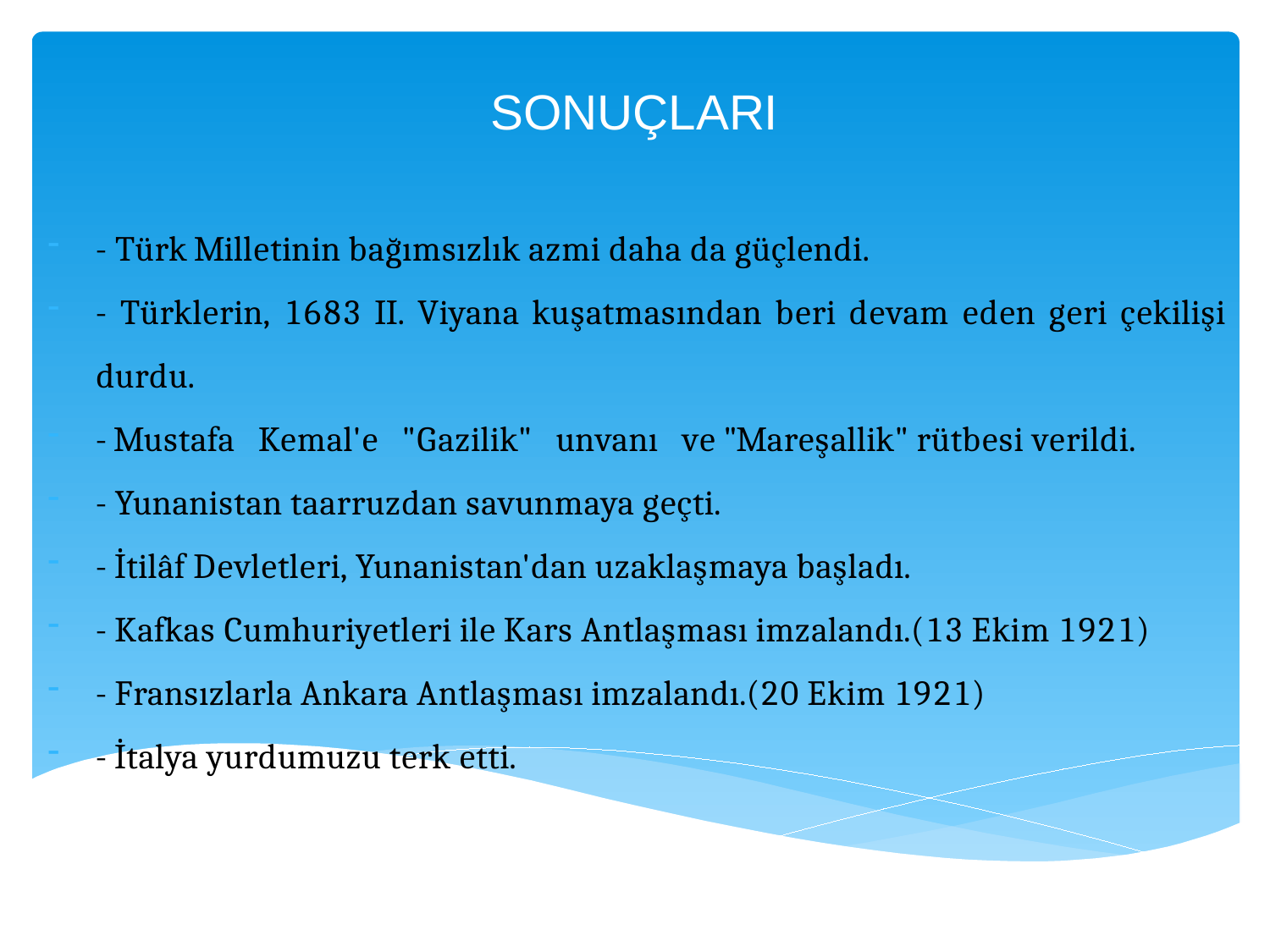

# SONUÇLARI

- Türk Milletinin bağımsızlık azmi daha da güçlendi.
- Türklerin, 1683 II. Viyana ku­şatmasından beri devam eden geri çekilişi durdu.
- Mustafa   Kemal'e   "Gazilik"   unvanı   ve "Mareşallik" rütbesi verildi.
- Yunanistan taarruzdan savun­maya geçti.
- İtilâf Devletleri, Yunanistan'dan uzaklaş­maya başladı.
- Kafkas Cumhuriyetleri ile Kars Antlaşması imzalandı.(13 Ekim 1921)
- Fransızlarla Ankara Antlaşması imzalandı.(20 Ekim 1921)
- İtalya yurdumuzu terk etti.